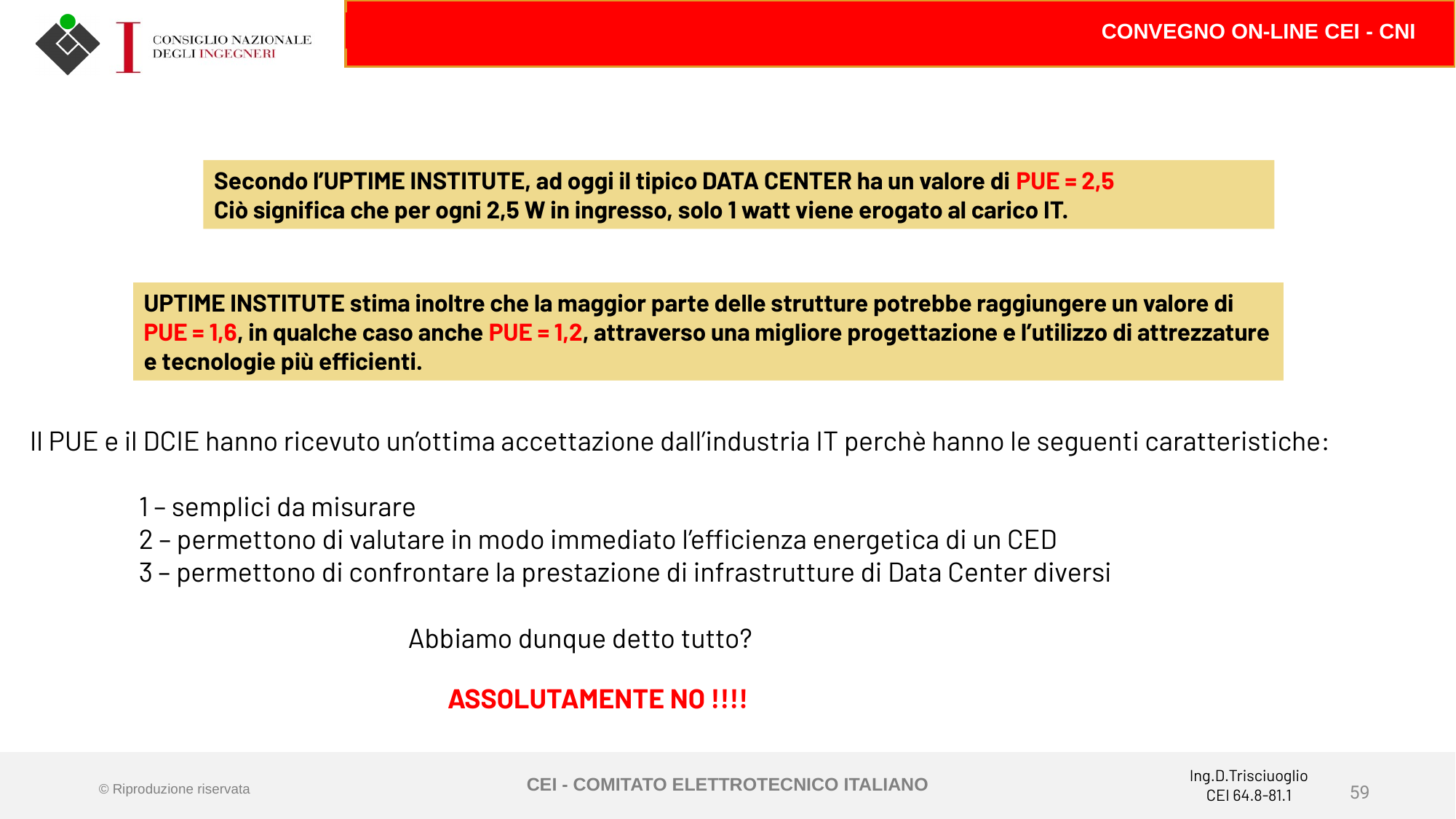

Secondo l’UPTIME INSTITUTE, ad oggi il tipico DATA CENTER ha un valore di PUE = 2,5
Ciò significa che per ogni 2,5 W in ingresso, solo 1 watt viene erogato al carico IT.
UPTIME INSTITUTE stima inoltre che la maggior parte delle strutture potrebbe raggiungere un valore di PUE = 1,6, in qualche caso anche PUE = 1,2, attraverso una migliore progettazione e l’utilizzo di attrezzature e tecnologie più efficienti.
Il PUE e il DCIE hanno ricevuto un’ottima accettazione dall’industria IT perchè hanno le seguenti caratteristiche:

	1 – semplici da misurare
	2 – permettono di valutare in modo immediato l’efficienza energetica di un CED
	3 – permettono di confrontare la prestazione di infrastrutture di Data Center diversi
Abbiamo dunque detto tutto?
ASSOLUTAMENTE NO !!!!
Ing.D.Trisciuoglio
CEI 64.8-81.1